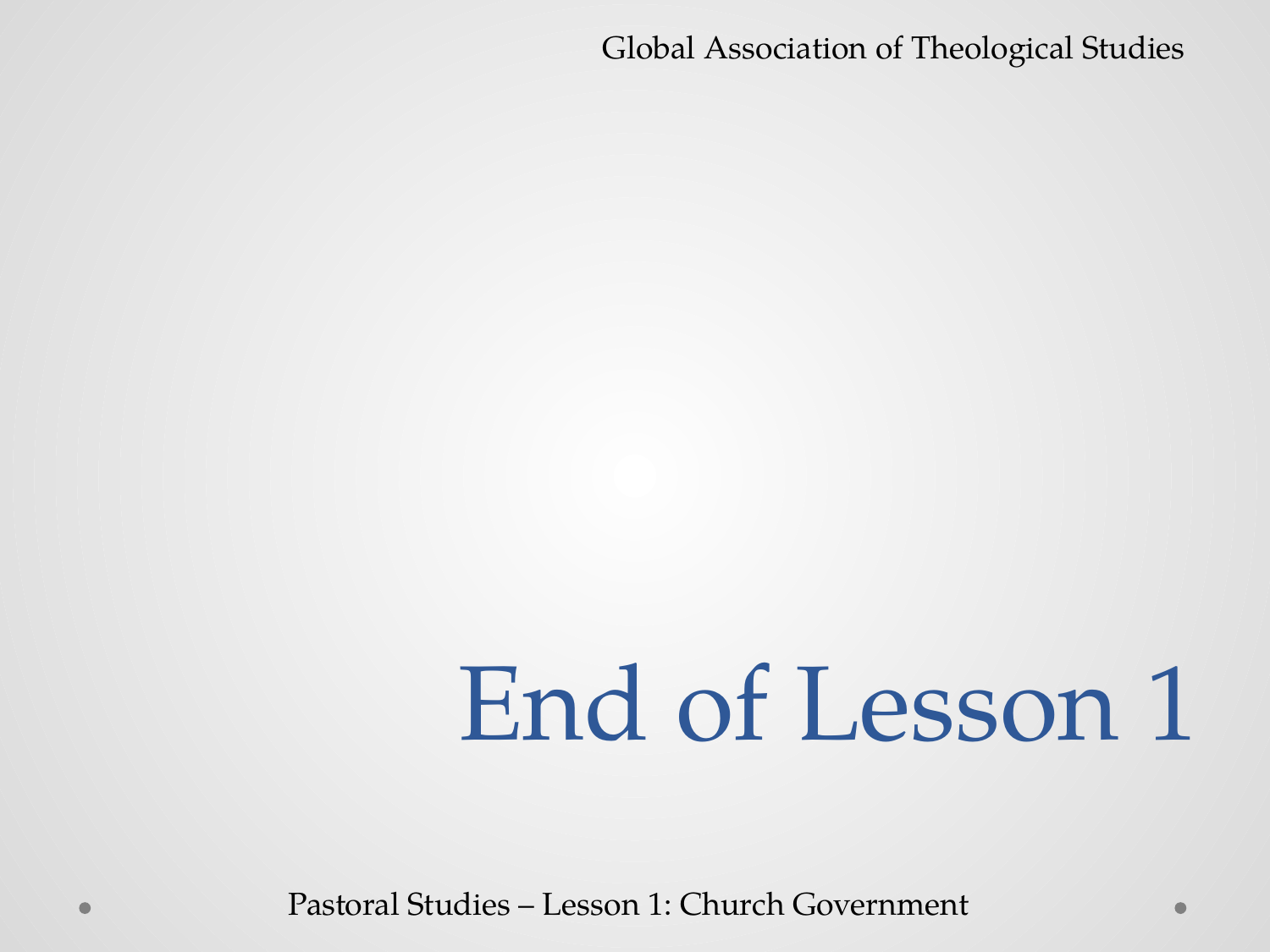

Global Association of Theological Studies
# End of Lesson 1
Pastoral Studies – Lesson 1: Church Government